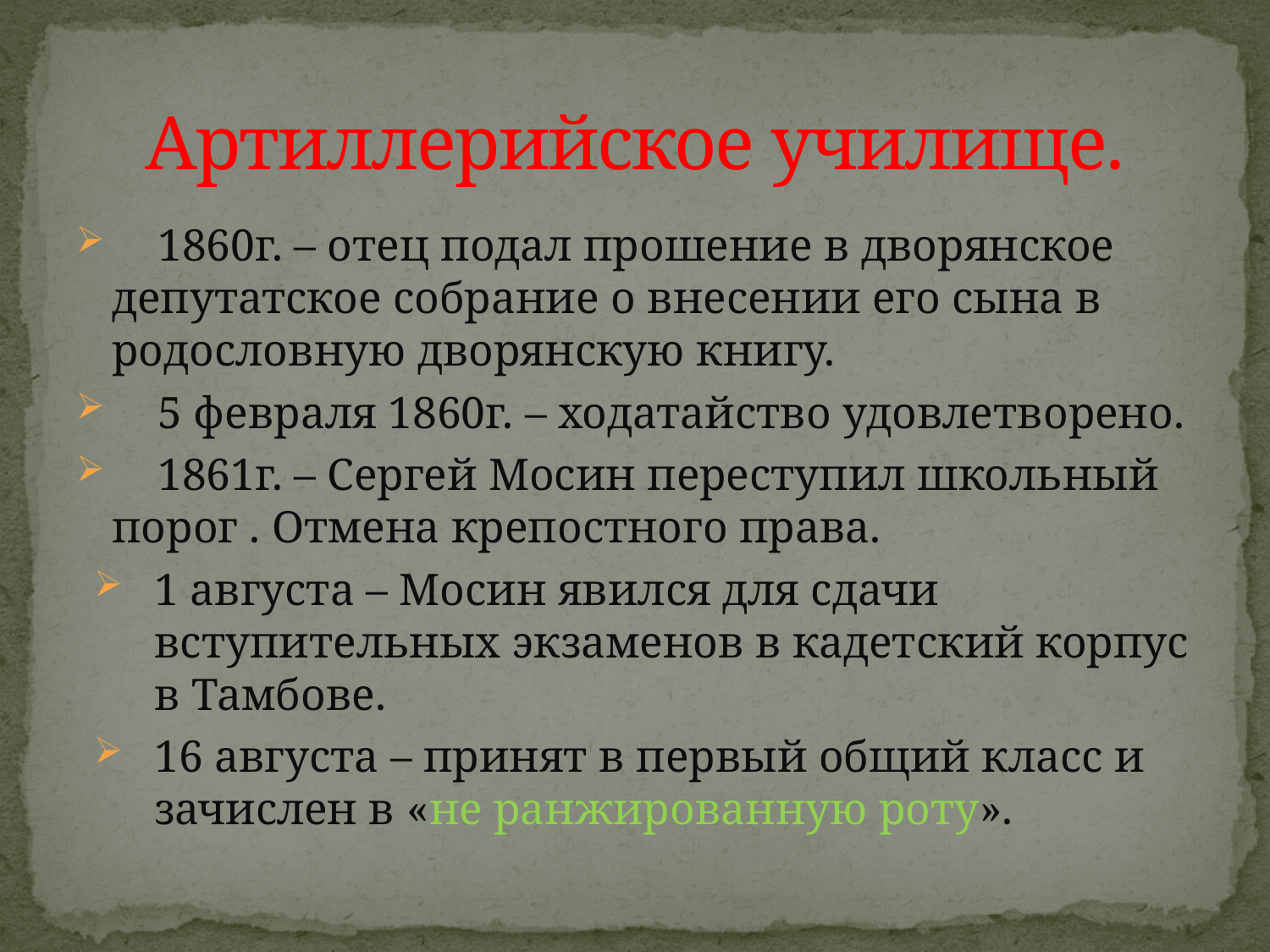

# Артиллерийское училище.
    1860г. – отец подал прошение в дворянское депутатское собрание о внесении его сына в родословную дворянскую книгу.
    5 февраля 1860г. – ходатайство удовлетворено.
    1861г. – Сергей Мосин переступил школьный порог . Отмена крепостного права.
1 августа – Мосин явился для сдачи вступительных экзаменов в кадетский корпус в Тамбове.
16 августа – принят в первый общий класс и зачислен в «не ранжированную роту».